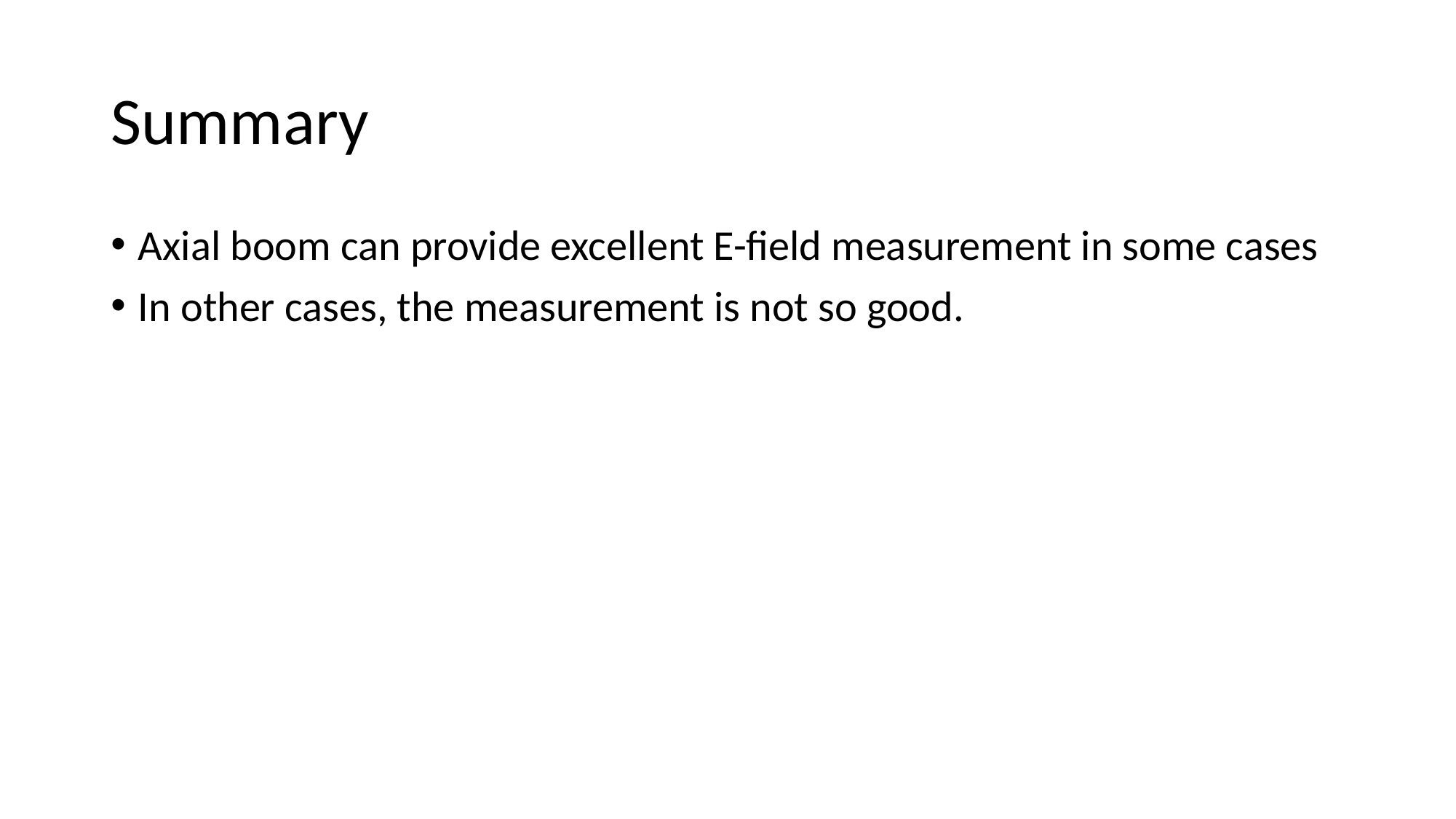

# Summary
Axial boom can provide excellent E-field measurement in some cases
In other cases, the measurement is not so good.